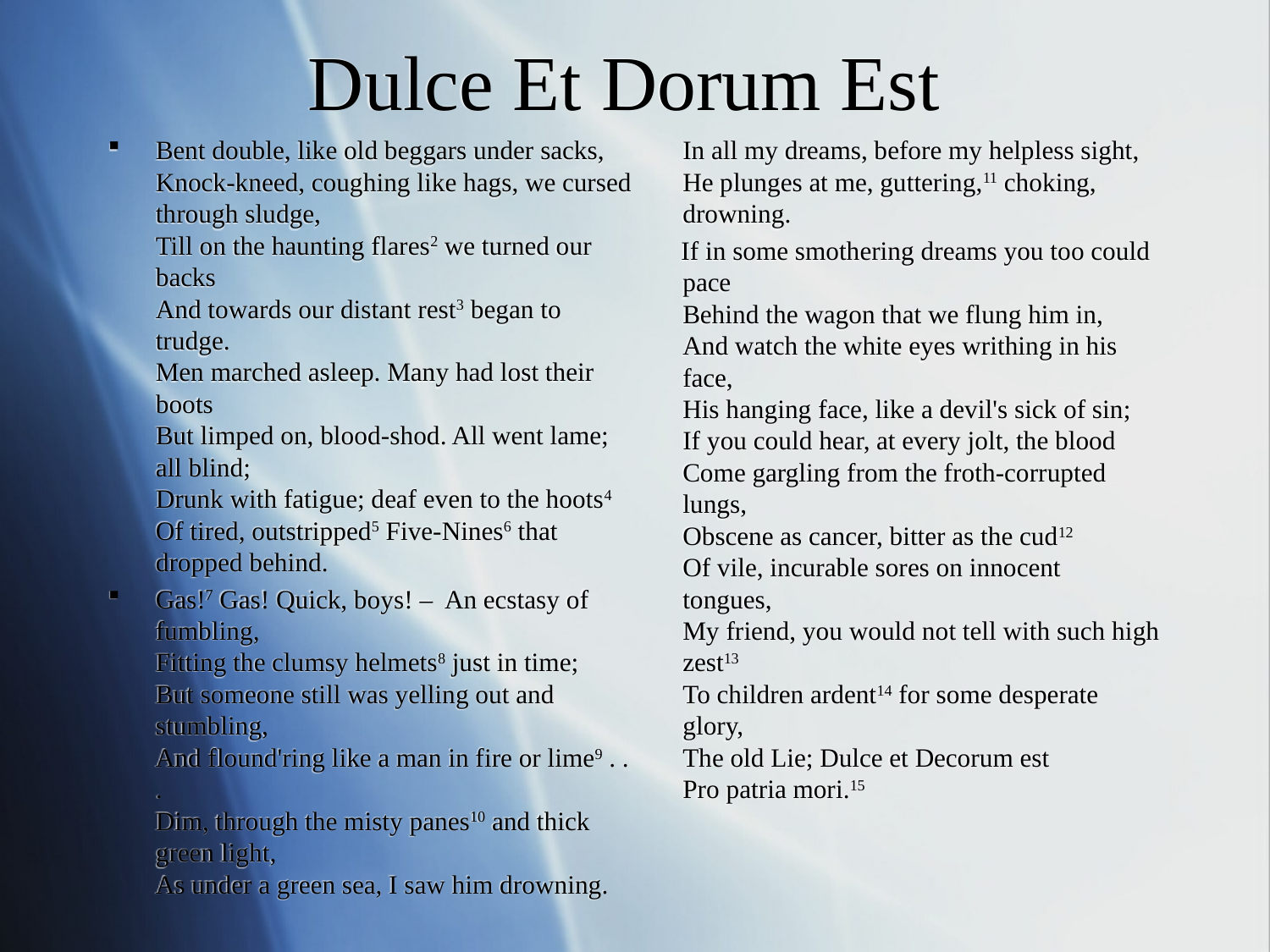

# Dulce Et Dorum Est
Bent double, like old beggars under sacks, 
Knock-kneed, coughing like hags, we cursed through sludge, 
Till on the haunting flares2 we turned our backs 
And towards our distant rest3 began to trudge. 
Men marched asleep. Many had lost their boots 
But limped on, blood-shod. All went lame; all blind; 
Drunk with fatigue; deaf even to the hoots4 
Of tired, outstripped5 Five-Nines6 that dropped behind.
Gas!7 Gas! Quick, boys! –  An ecstasy of fumbling, 
Fitting the clumsy helmets8 just in time; 
But someone still was yelling out and stumbling, 
And flound'ring like a man in fire or lime9 . . . 
Dim, through the misty panes10 and thick green light, 
As under a green sea, I saw him drowning.
In all my dreams, before my helpless sight, 
He plunges at me, guttering,11 choking, drowning.
       If in some smothering dreams you too could pace 
Behind the wagon that we flung him in, 
And watch the white eyes writhing in his face, 
His hanging face, like a devil's sick of sin; 
If you could hear, at every jolt, the blood 
Come gargling from the froth-corrupted lungs, 
Obscene as cancer, bitter as the cud12 
Of vile, incurable sores on innocent tongues, 
My friend, you would not tell with such high zest13 
To children ardent14 for some desperate glory, 
The old Lie; Dulce et Decorum est 
Pro patria mori.15